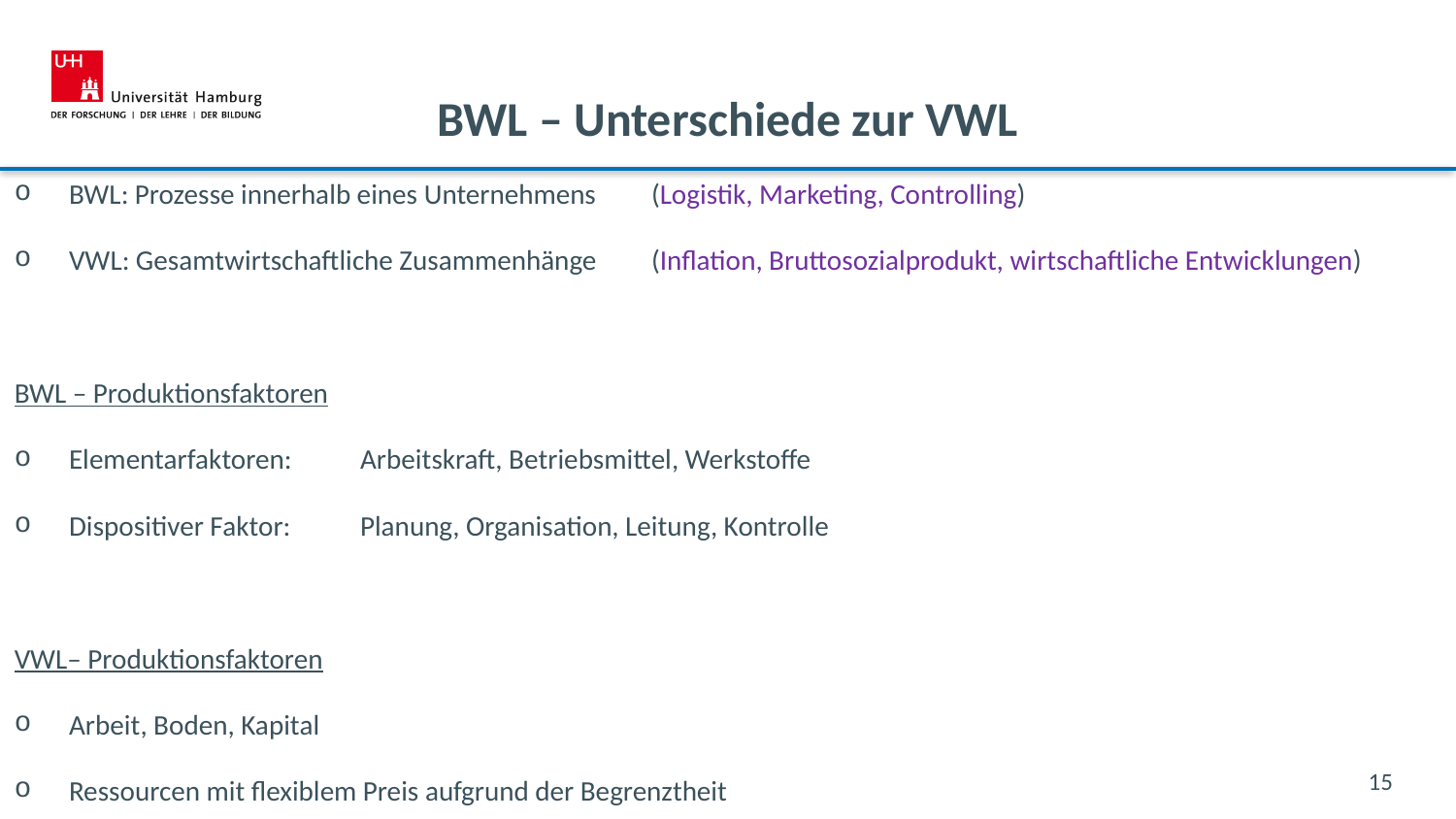

# BWL – Unterschiede zur VWL
BWL: Prozesse innerhalb eines Unternehmens	(Logistik, Marketing, Controlling)
VWL: Gesamtwirtschaftliche Zusammenhänge	(Inflation, Bruttosozialprodukt, wirtschaftliche Entwicklungen)

BWL – Produktionsfaktoren
Elementarfaktoren: 	Arbeitskraft, Betriebsmittel, Werkstoffe
Dispositiver Faktor: 	Planung, Organisation, Leitung, Kontrolle

VWL– Produktionsfaktoren
Arbeit, Boden, Kapital
Ressourcen mit flexiblem Preis aufgrund der Begrenztheit
15